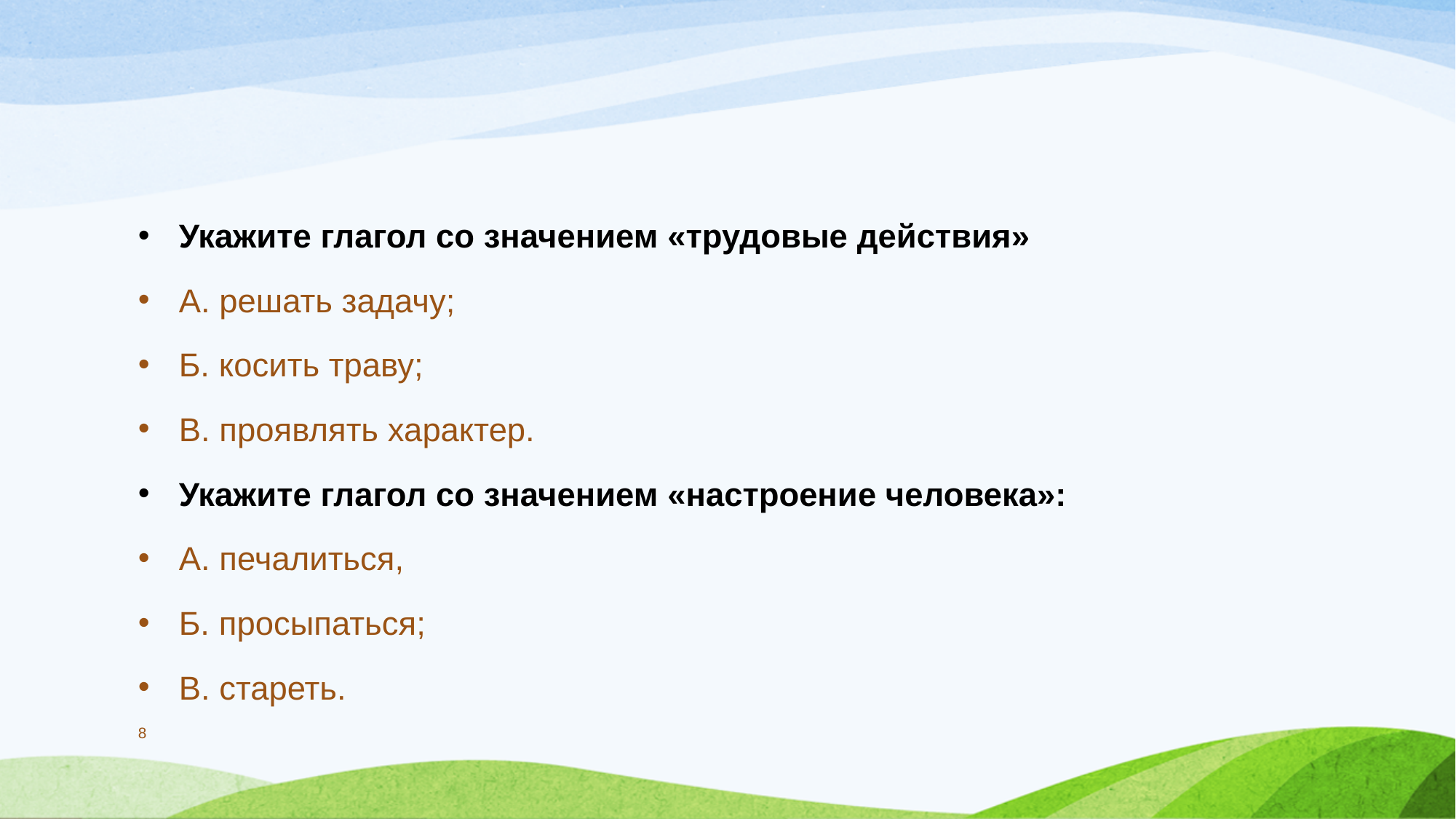

#
Укажите глагол со значением «трудовые действия»
А. решать задачу;
Б. косить траву;
В. проявлять характер.
Укажите глагол со значением «настроение человека»:
А. печалиться,
Б. просыпаться;
В. стареть.

8